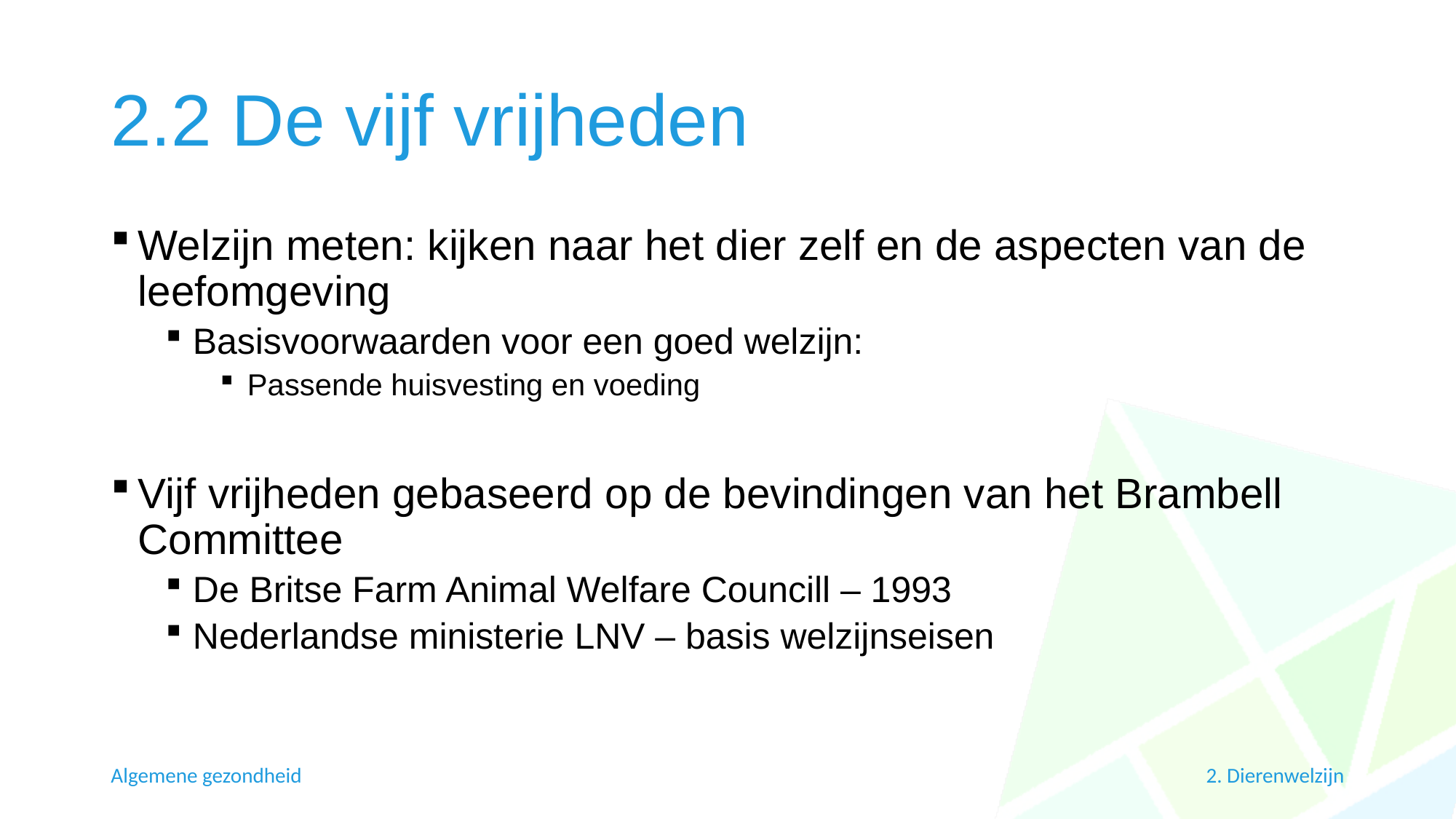

# 2.2 De vijf vrijheden
Welzijn meten: kijken naar het dier zelf en de aspecten van de leefomgeving
Basisvoorwaarden voor een goed welzijn:
Passende huisvesting en voeding

Vijf vrijheden gebaseerd op de bevindingen van het Brambell Committee
De Britse Farm Animal Welfare Councill – 1993
Nederlandse ministerie LNV – basis welzijnseisen

Algemene gezondheid
2. Dierenwelzijn